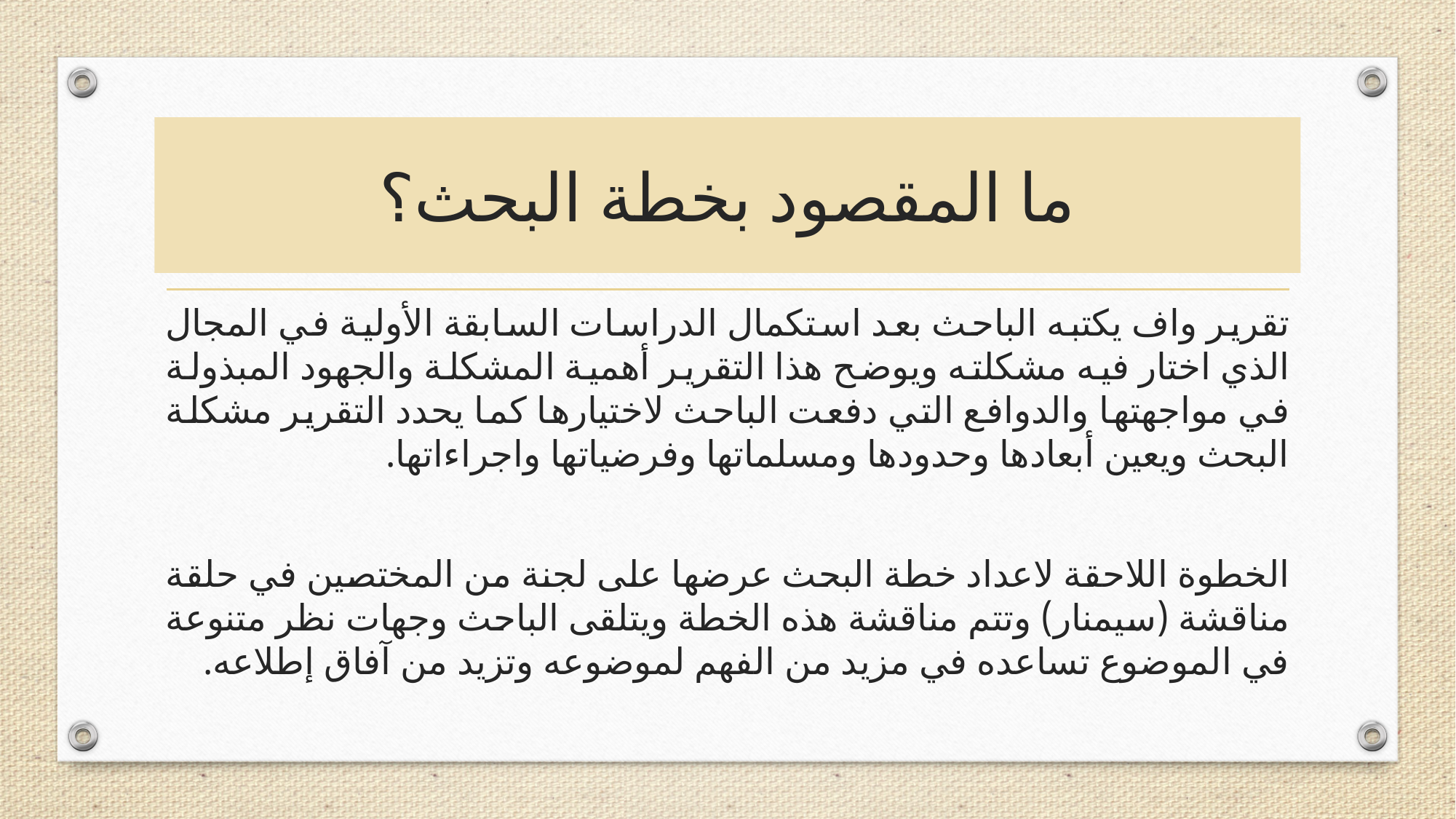

# ما المقصود بخطة البحث؟
تقرير واف يكتبه الباحث بعد استكمال الدراسات السابقة الأولية في المجال الذي اختار فيه مشكلته ويوضح هذا التقرير أهمية المشكلة والجهود المبذولة في مواجهتها والدوافع التي دفعت الباحث لاختيارها كما يحدد التقرير مشكلة البحث ويعين أبعادها وحدودها ومسلماتها وفرضياتها واجراءاتها.

الخطوة اللاحقة لاعداد خطة البحث عرضها على لجنة من المختصين في حلقة مناقشة (سيمنار) وتتم مناقشة هذه الخطة ويتلقى الباحث وجهات نظر متنوعة في الموضوع تساعده في مزيد من الفهم لموضوعه وتزيد من آفاق إطلاعه.